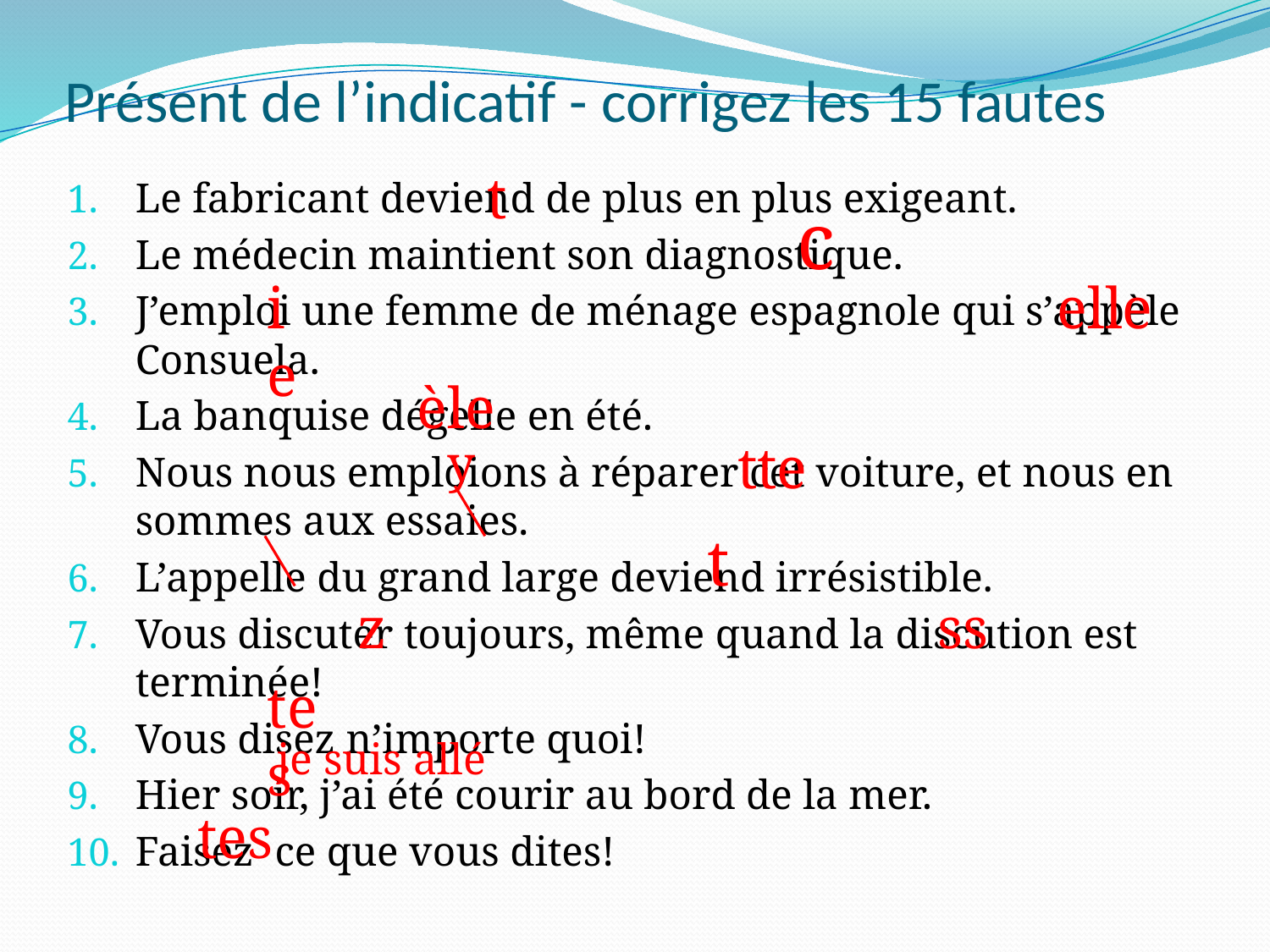

# Présent de l’indicatif - corrigez les 15 fautes
t
Le fabricant deviend de plus en plus exigeant.
Le médecin maintient son diagnostique.
J’emploi une femme de ménage espagnole qui s’appèle Consuela.
La banquise dégelle en été.
Nous nous emploions à réparer cet voiture, et nous en sommes aux essaies.
L’appelle du grand large deviend irrésistible.
Vous discuter toujours, même quand la discution est terminée!
Vous disez n’importe quoi!
Hier soir, j’ai été courir au bord de la mer.
Faisez  ce que vous dites!

c
ie
elle
èle
y
tte
t
z
ss
tes
je suis allé
tes